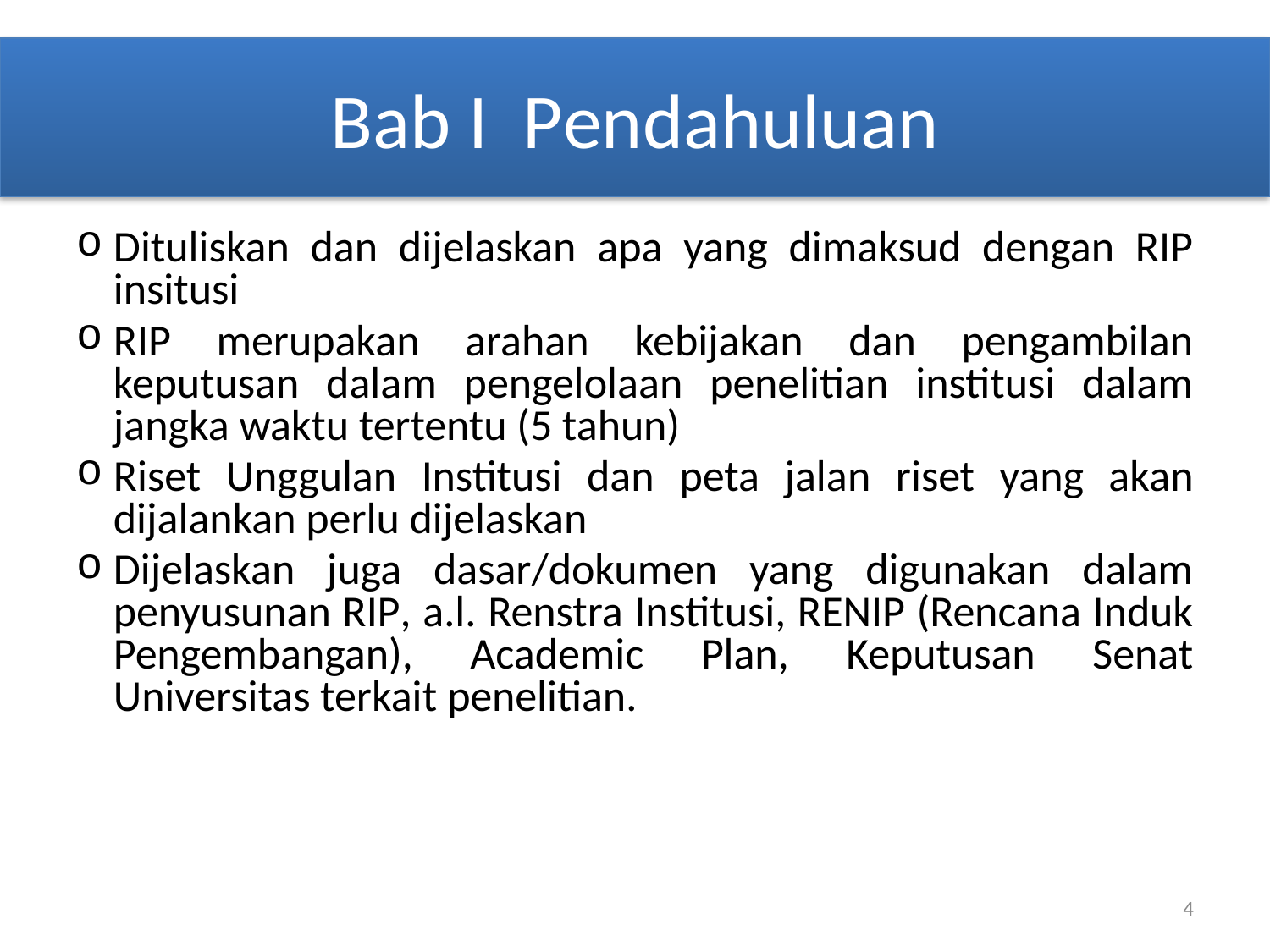

# Bab I  Pendahuluan
Dituliskan dan dijelaskan apa yang dimaksud dengan RIP insitusi
RIP merupakan arahan kebijakan dan pengambilan keputusan dalam pengelolaan penelitian institusi dalam jangka waktu tertentu (5 tahun)
Riset Unggulan Institusi dan peta jalan riset yang akan dijalankan perlu dijelaskan
Dijelaskan juga dasar/dokumen yang digunakan dalam penyusunan RIP, a.l. Renstra Institusi, RENIP (Rencana Induk Pengembangan), Academic Plan, Keputusan Senat Universitas terkait penelitian.

4